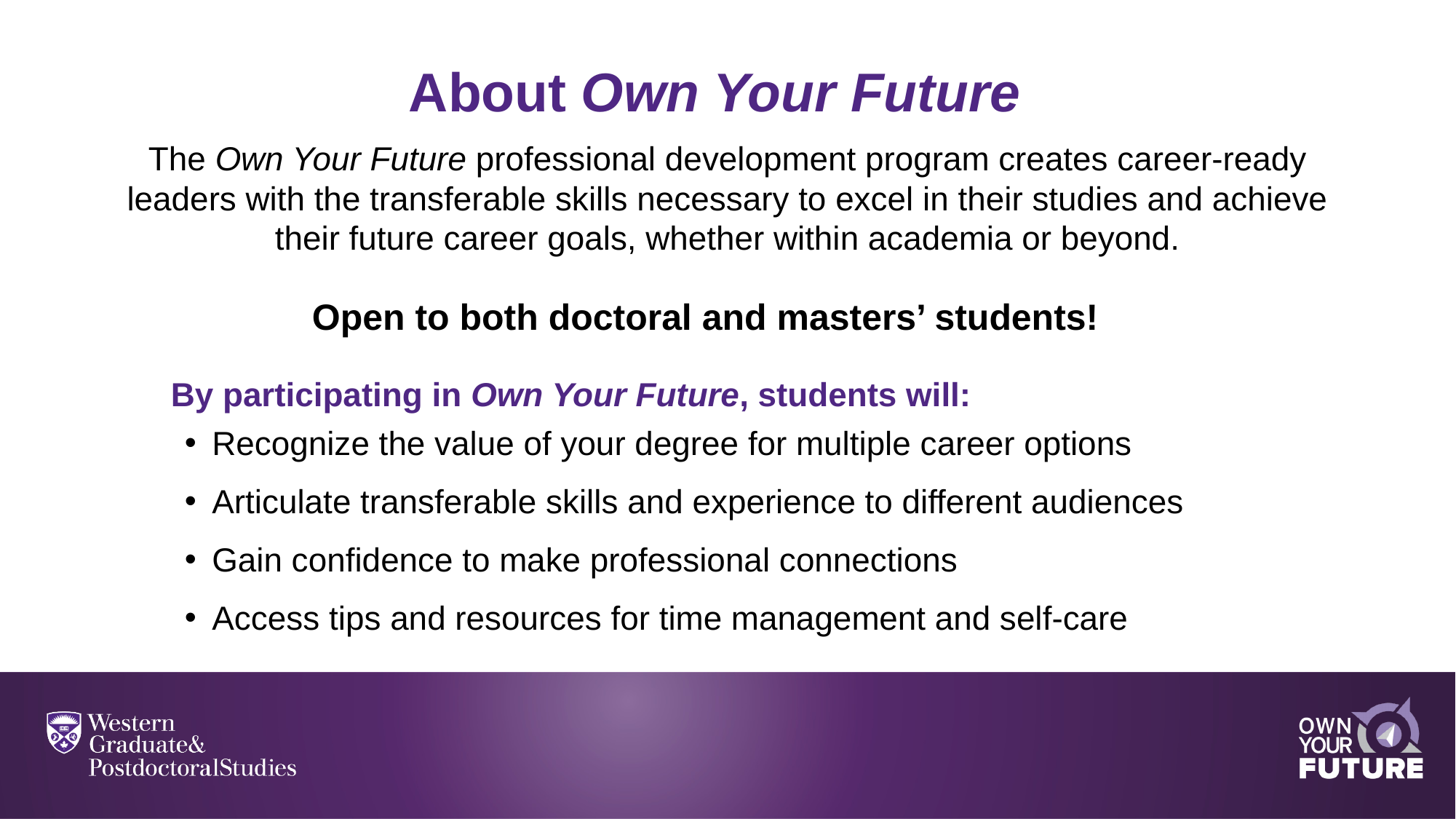

# About Own Your Future
The Own Your Future professional development program creates career-ready leaders with the transferable skills necessary to excel in their studies and achieve their future career goals, whether within academia or beyond.
Open to both doctoral and masters’ students!
By participating in Own Your Future, students will:
Recognize the value of your degree for multiple career options
Articulate transferable skills and experience to different audiences
Gain confidence to make professional connections
Access tips and resources for time management and self-care